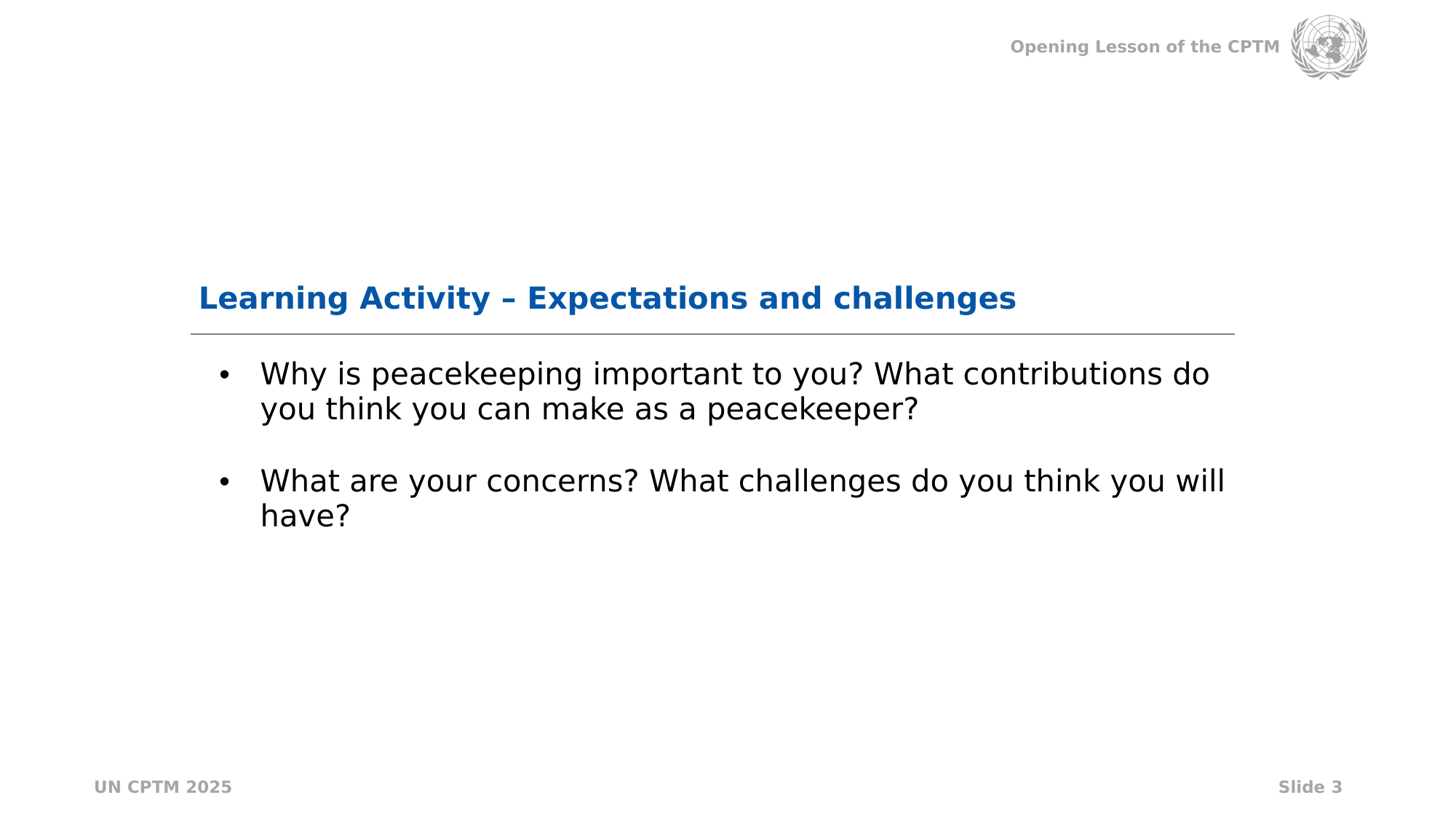

|  |
| --- |
|  |
| Learning Activity – Expectations and challenges |  |
| --- | --- |
|  | Why is peacekeeping important to you? What contributions do you think you can make as a peacekeeper? What are your concerns? What challenges do you think you will have? |
Relevance